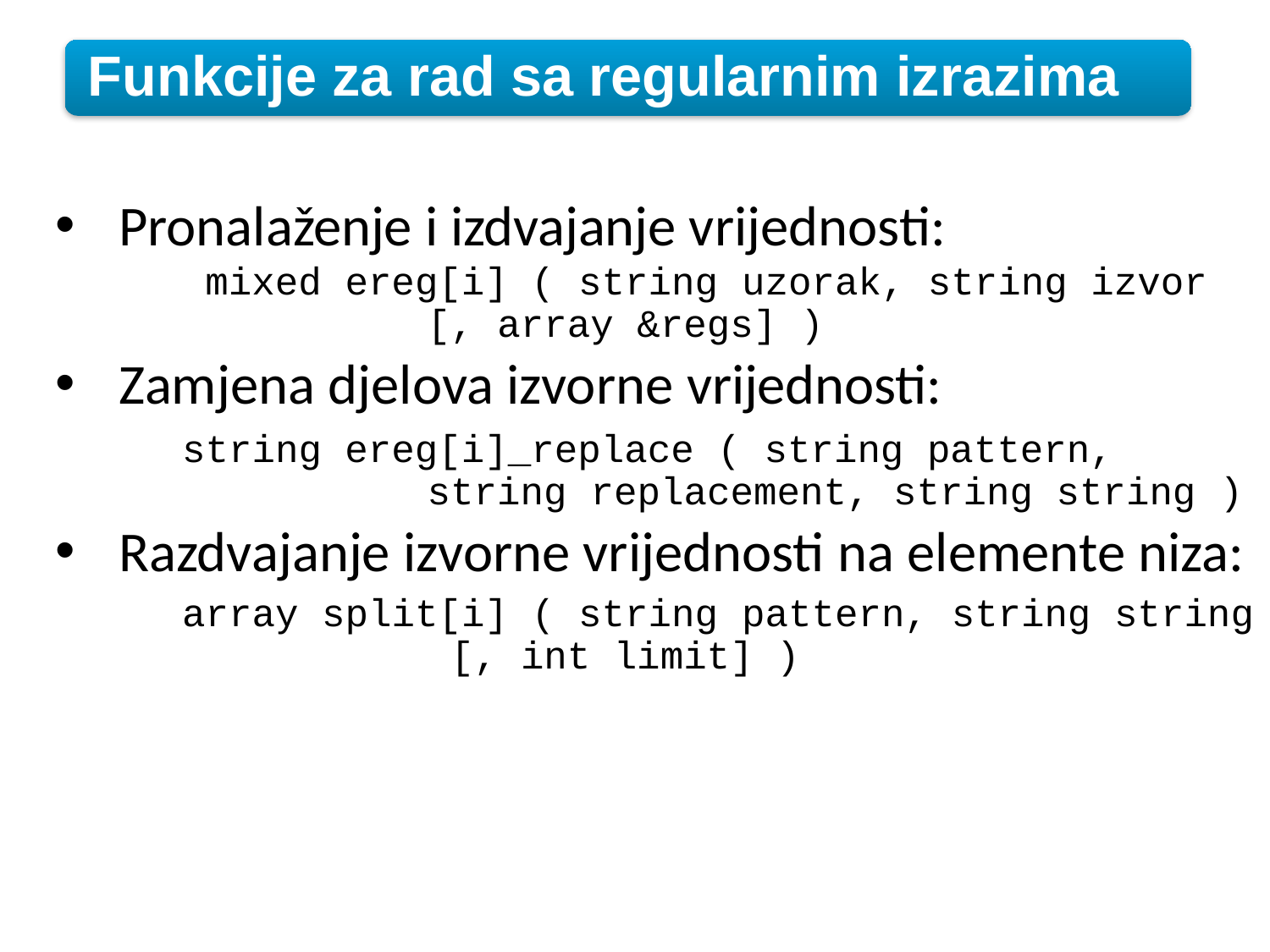

Funkcije za rad sa regularnim izrazima
Pronalaženje i izdvajanje vrijednosti:
	mixed ereg[i] ( string uzorak, string izvor
[, array &regs] )
Zamjena djelova izvorne vrijednosti:
	string ereg[i]_replace ( string pattern,
		string replacement, string string )
Razdvajanje izvorne vrijednosti na elemente niza:
	array split[i] ( string pattern, string string
[, int limit] )